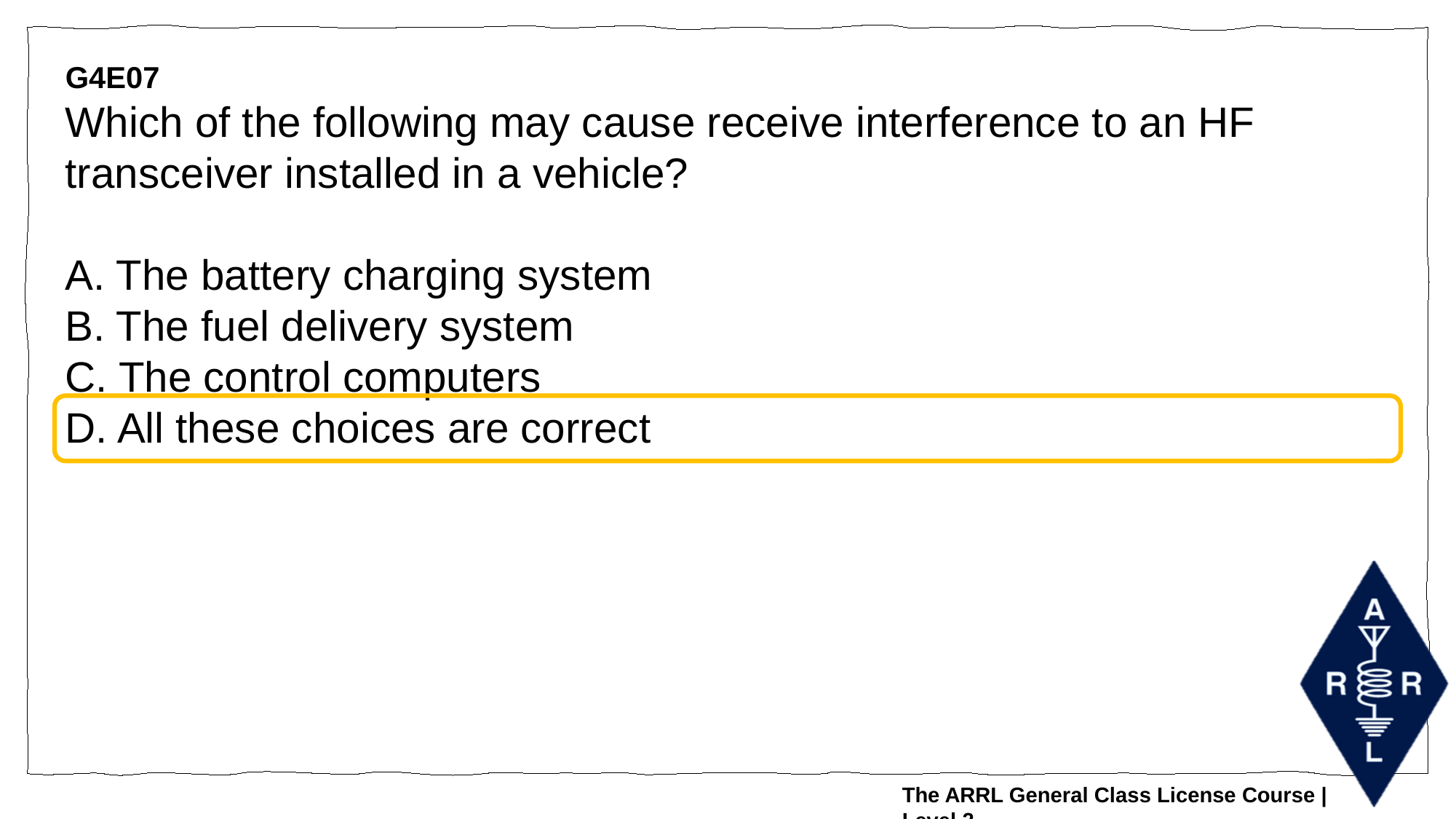

G4E07
Which of the following may cause receive interference to an HF transceiver installed in a vehicle?

A. The battery charging system
B. The fuel delivery system
C. The control computers
D. All these choices are correct